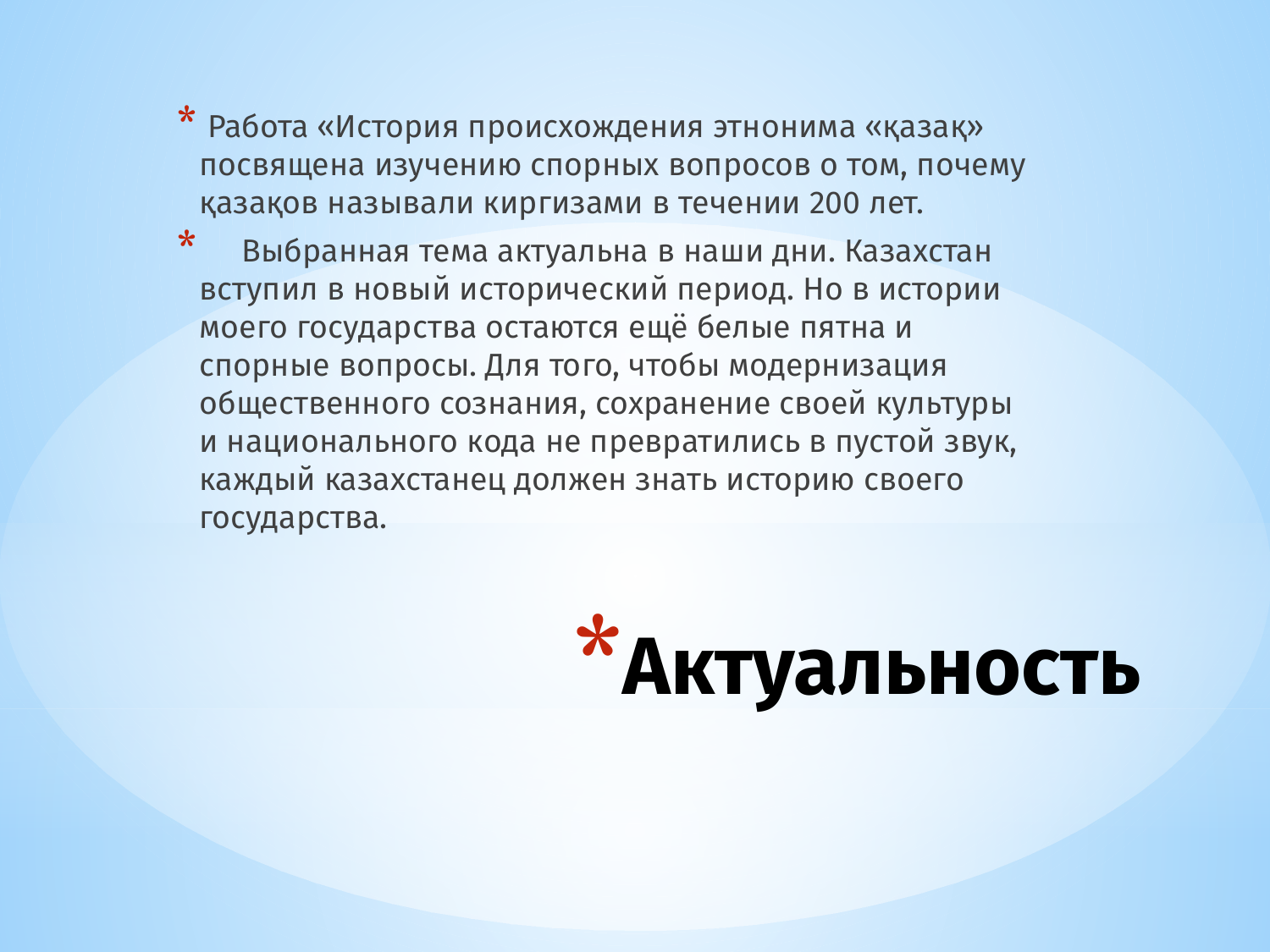

Работа «История происхождения этнонима «қазақ» посвящена изучению спорных вопросов о том, почему қазақов называли киргизами в течении 200 лет.
     Выбранная тема актуальна в наши дни. Казахстан вступил в новый исторический период. Но в истории моего государства остаются ещё белые пятна и спорные вопросы. Для того, чтобы модернизация общественного сознания, сохранение своей культуры и национального кода не превратились в пустой звук, каждый казахстанец должен знать историю своего государства.
# Актуальность